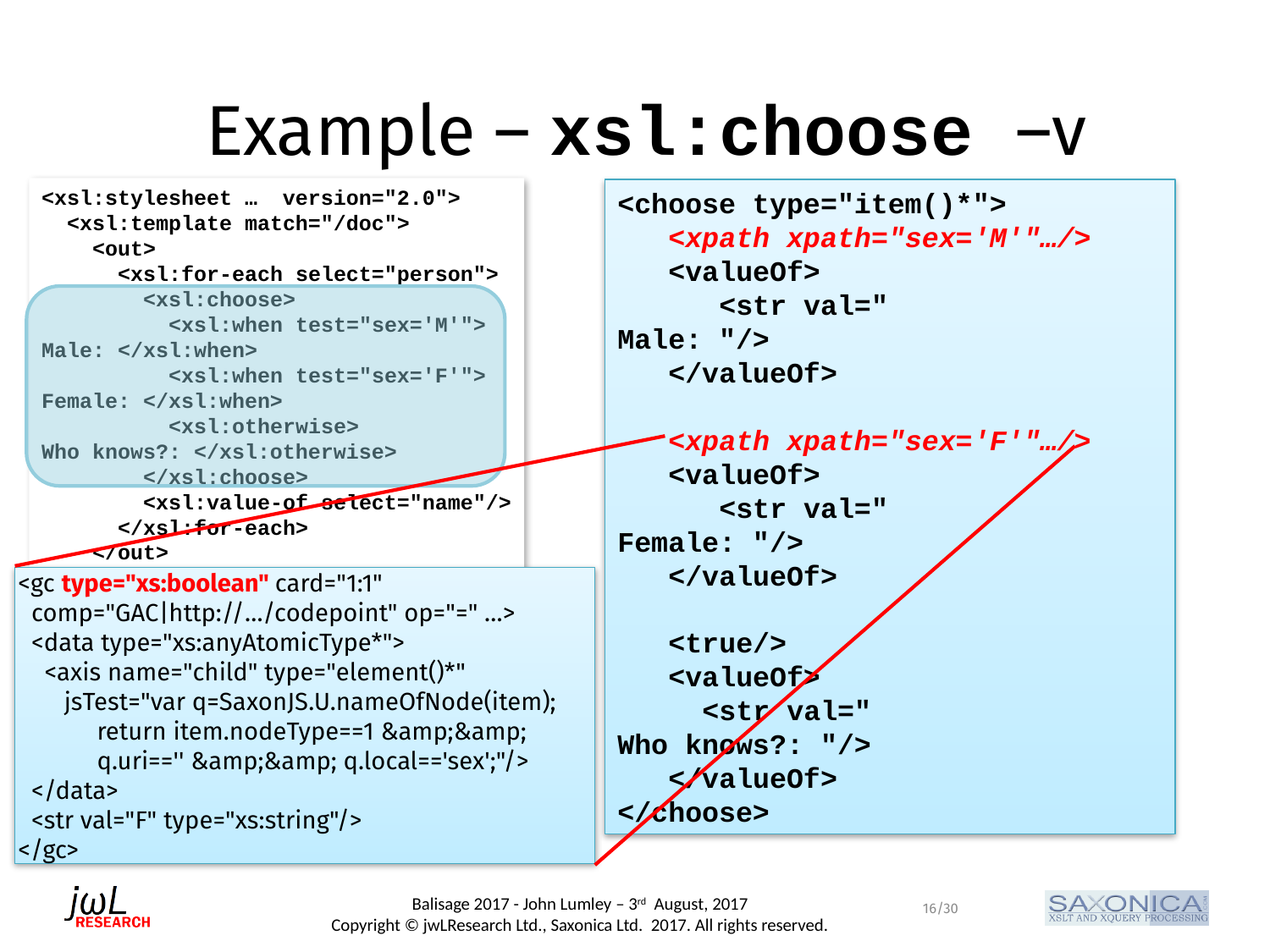

# Example – xsl:choose –v
<xsl:stylesheet …  version="2.0">
  <xsl:template match="/doc">
    <out>
      <xsl:for-each select="person">
        <xsl:choose>
          <xsl:when test="sex='M'">
Male: </xsl:when>
          <xsl:when test="sex='F'">
Female: </xsl:when>
          <xsl:otherwise>
Who knows?: </xsl:otherwise>
        </xsl:choose>
        <xsl:value-of select="name"/>
      </xsl:for-each>
    </out>
  </xsl:template>
</xsl:stylesheet>
<choose type="item()*">
   <xpath xpath="sex='M'"…/>
   <valueOf>
      <str val="
Male: "/>
   </valueOf>

   <xpath xpath="sex='F'"…/>
   <valueOf>
      <str val="
Female: "/>
   </valueOf>

   <true/>
   <valueOf>
     <str val="
Who knows?: "/>
   </valueOf>
</choose>

<gc type="xs:boolean" card="1:1"
  comp="GAC|http://…/codepoint" op="=" …>
  <data type="xs:anyAtomicType*">
    <axis name="child" type="element()*"
       jsTest="var q=SaxonJS.U.nameOfNode(item);
            return item.nodeType==1 &amp;&amp;
            q.uri=='' &amp;&amp; q.local=='sex';"/>
  </data>
  <str val="F" type="xs:string"/>
</gc>
16/30